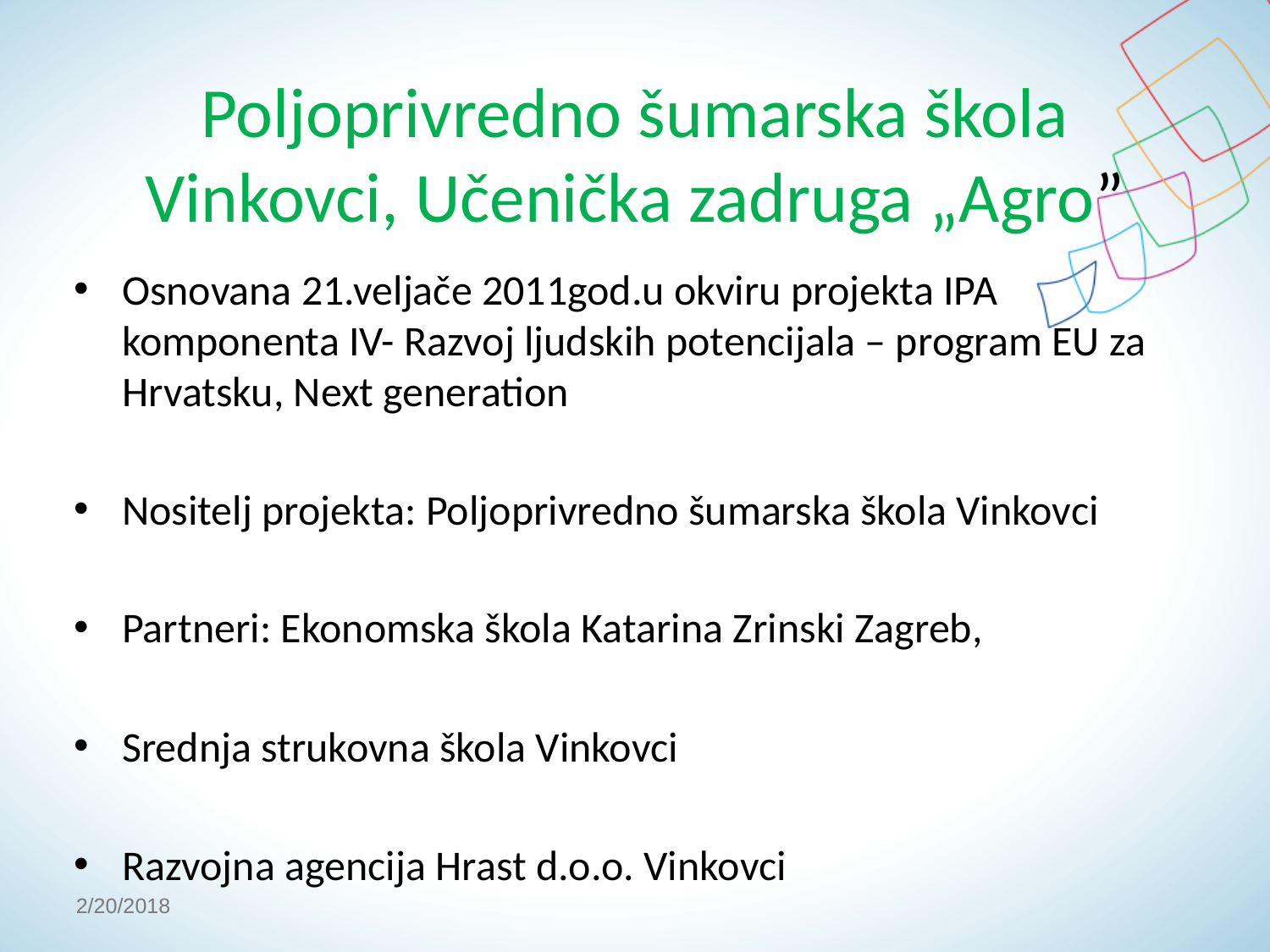

# Poljoprivredno šumarska škola Vinkovci, Učenička zadruga „Agro”
Osnovana 21.veljače 2011god.u okviru projekta IPA komponenta IV- Razvoj ljudskih potencijala – program EU za Hrvatsku, Next generation

Nositelj projekta: Poljoprivredno šumarska škola Vinkovci

Partneri: Ekonomska škola Katarina Zrinski Zagreb,

Srednja strukovna škola Vinkovci

Razvojna agencija Hrast d.o.o. Vinkovci